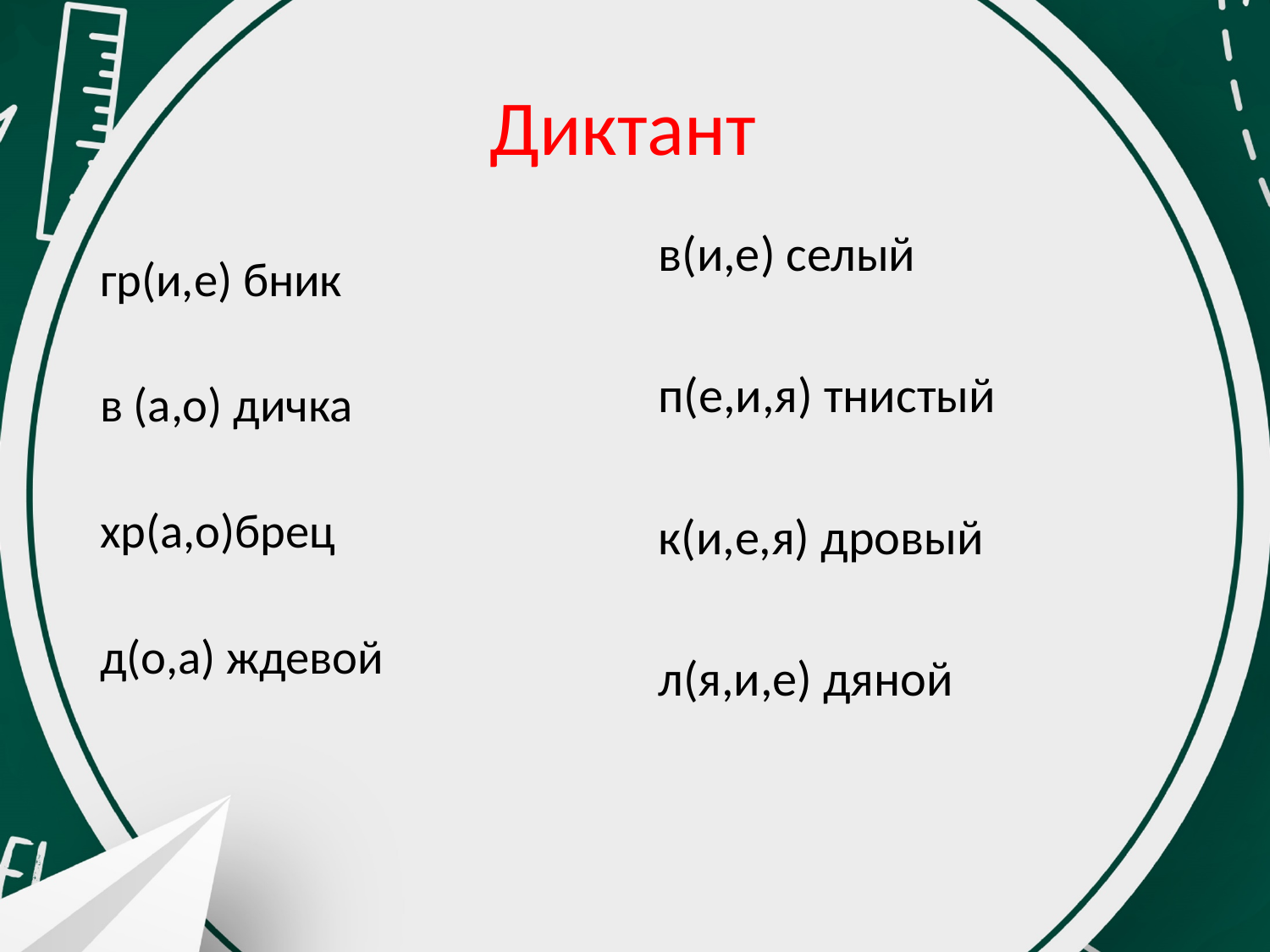

# Диктант
в(и,е) селый

п(е,и,я) тнистый

к(и,е,я) дровый

л(я,и,е) дяной
гр(и,е) бник

в (а,о) дичка

хр(а,о)брец

д(о,а) ждевой